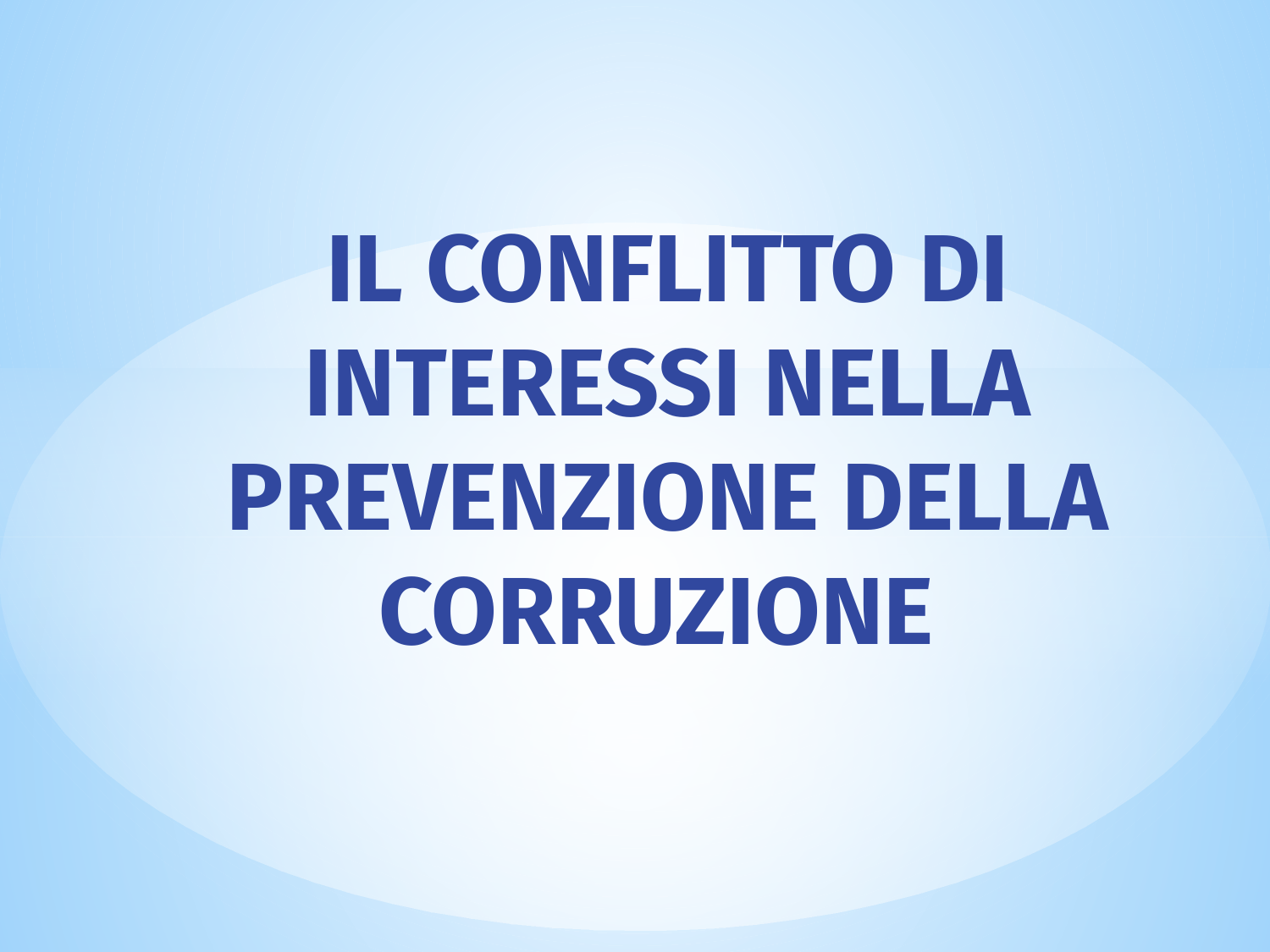

# IL CONFLITTO DI INTERESSI NELLA PREVENZIONE DELLA CORRUZIONE